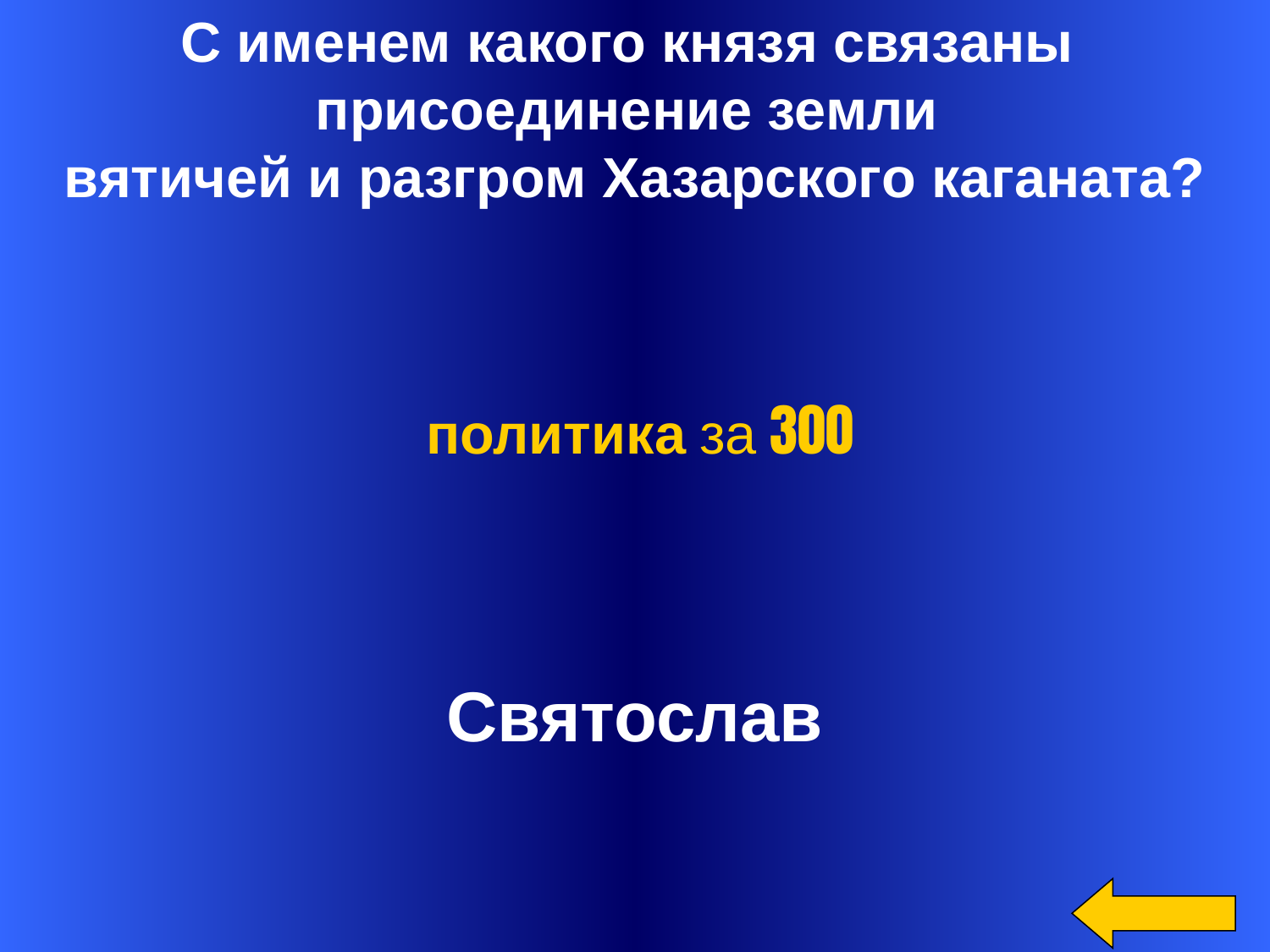

С именем какого князя связаны
присоединение земли
вятичей и разгром Хазарского каганата?
политика за 300
Святослав